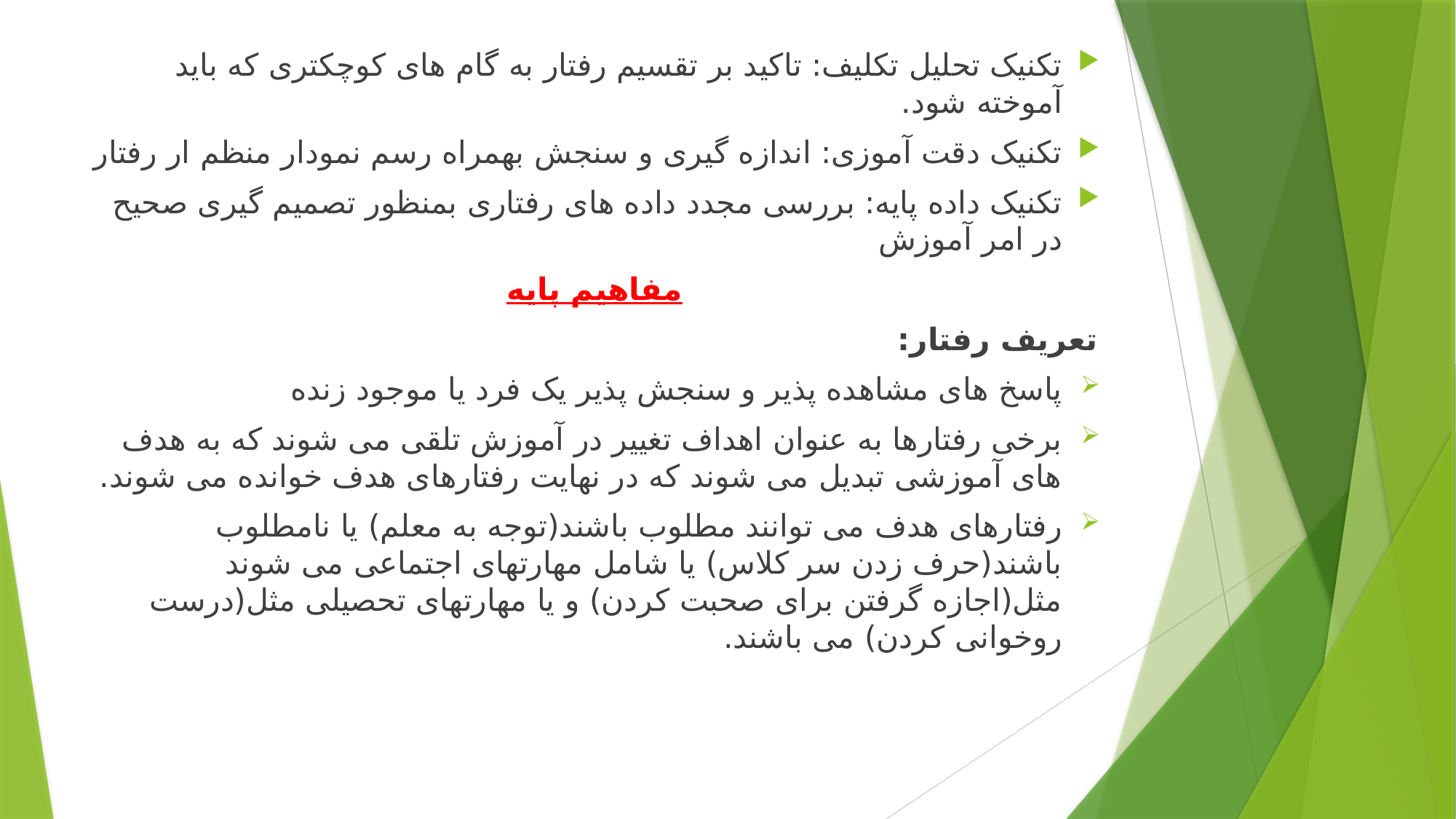

تکنیک تحلیل تکلیف: تاکید بر تقسیم رفتار به گام های کوچکتری که باید آموخته شود.
تکنیک دقت آموزی: اندازه گیری و سنجش بهمراه رسم نمودار منظم ار رفتار
تکنیک داده پایه: بررسی مجدد داده های رفتاری بمنظور تصمیم گیری صحیح در امر آموزش
مفاهیم پایه
تعریف رفتار:
پاسخ های مشاهده پذیر و سنجش پذیر یک فرد یا موجود زنده
برخی رفتارها به عنوان اهداف تغییر در آموزش تلقی می شوند که به هدف های آموزشی تبدیل می شوند که در نهایت رفتارهای هدف خوانده می شوند.
رفتارهای هدف می توانند مطلوب باشند(توجه به معلم) یا نامطلوب باشند(حرف زدن سر کلاس) یا شامل مهارتهای اجتماعی می شوند مثل(اجازه گرفتن برای صحبت کردن) و یا مهارتهای تحصیلی مثل(درست روخوانی کردن) می باشند.